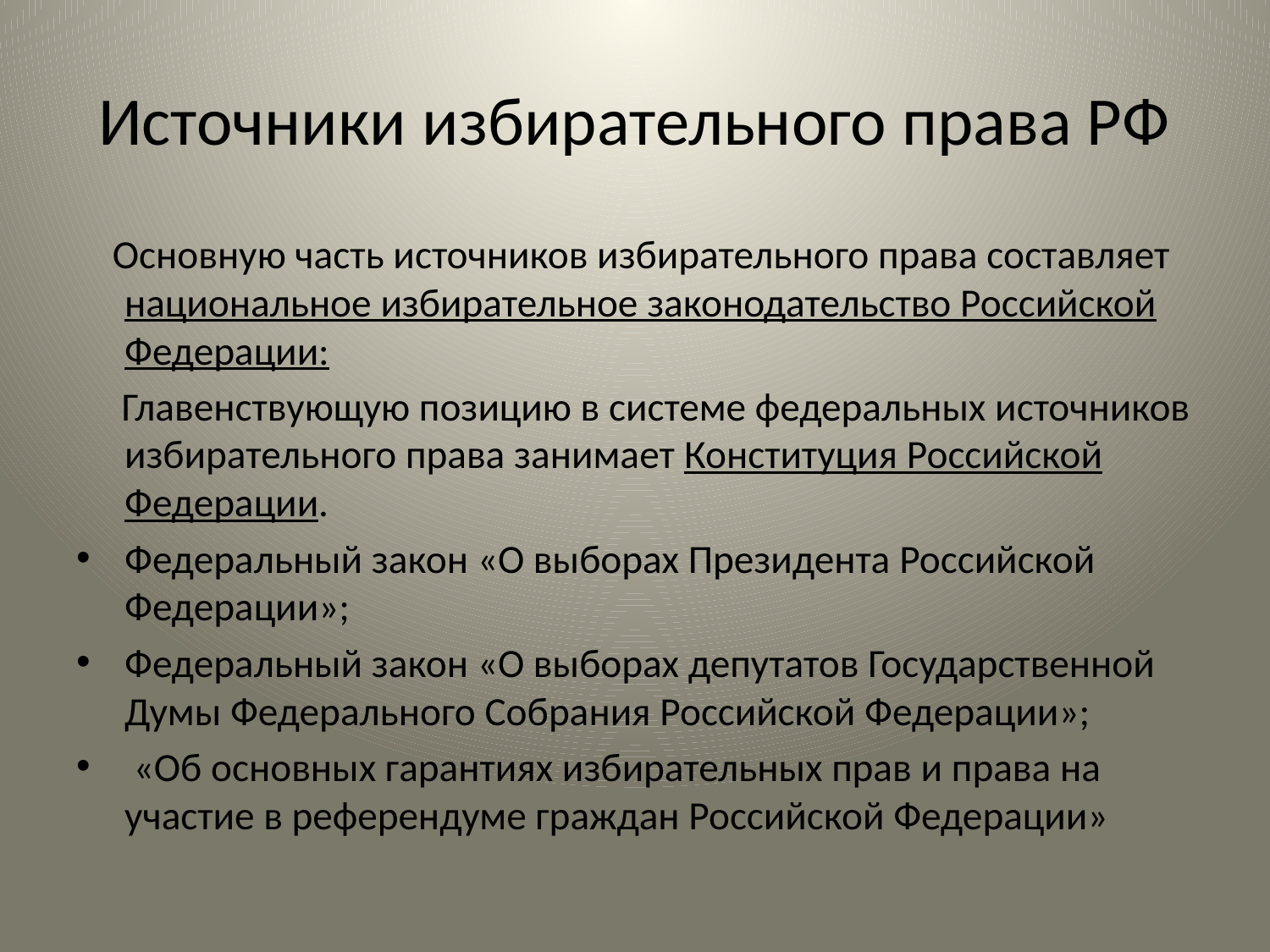

# Источники избирательного права РФ
    Основную часть источников избирательного права составляет национальное избирательное законодательство Российской Федерации:
     Главенствующую позицию в системе федеральных источников избирательного права занимает Конституция Российской Федерации.
Федеральный закон «О выборах Президента Российской Федерации»;
Федеральный закон «О выборах депутатов Государственной Думы Федерального Собрания Российской Федерации»;
 «Об основных гарантиях избирательных прав и права на участие в референдуме граждан Российской Федерации»